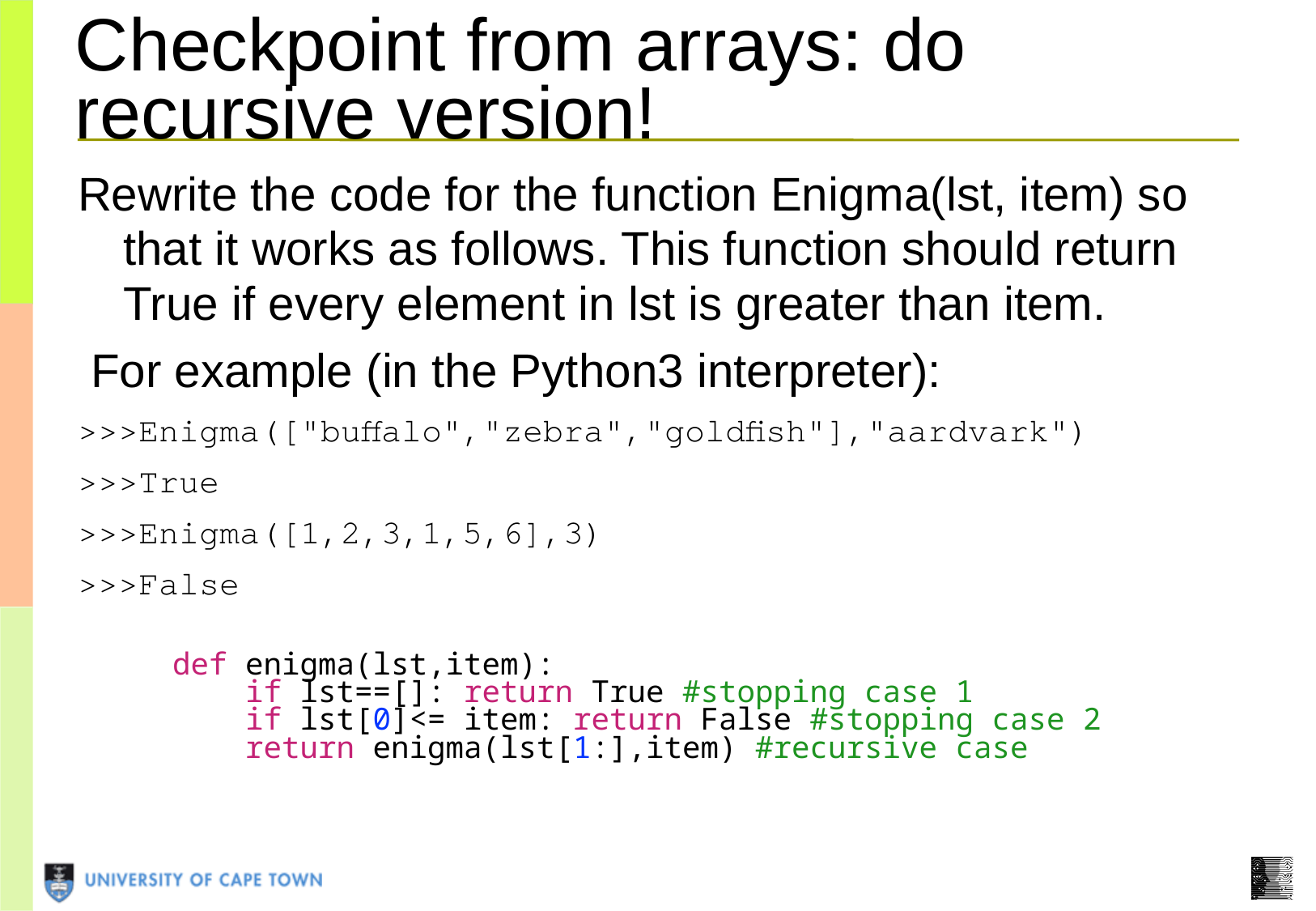

# Checkpoint from arrays: do recursive version!
Rewrite the code for the function Enigma(lst, item) so that it works as follows. This function should return True if every element in lst is greater than item.
 For example (in the Python3 interpreter):
>>>Enigma(["buffalo","zebra","goldfish"],"aardvark")
>>>True
>>>Enigma([1,2,3,1,5,6],3)
>>>False
def enigma(lst,item):
    if lst==[]: return True #stopping case 1
    if lst[0]<= item: return False #stopping case 2
    return enigma(lst[1:],item) #recursive case